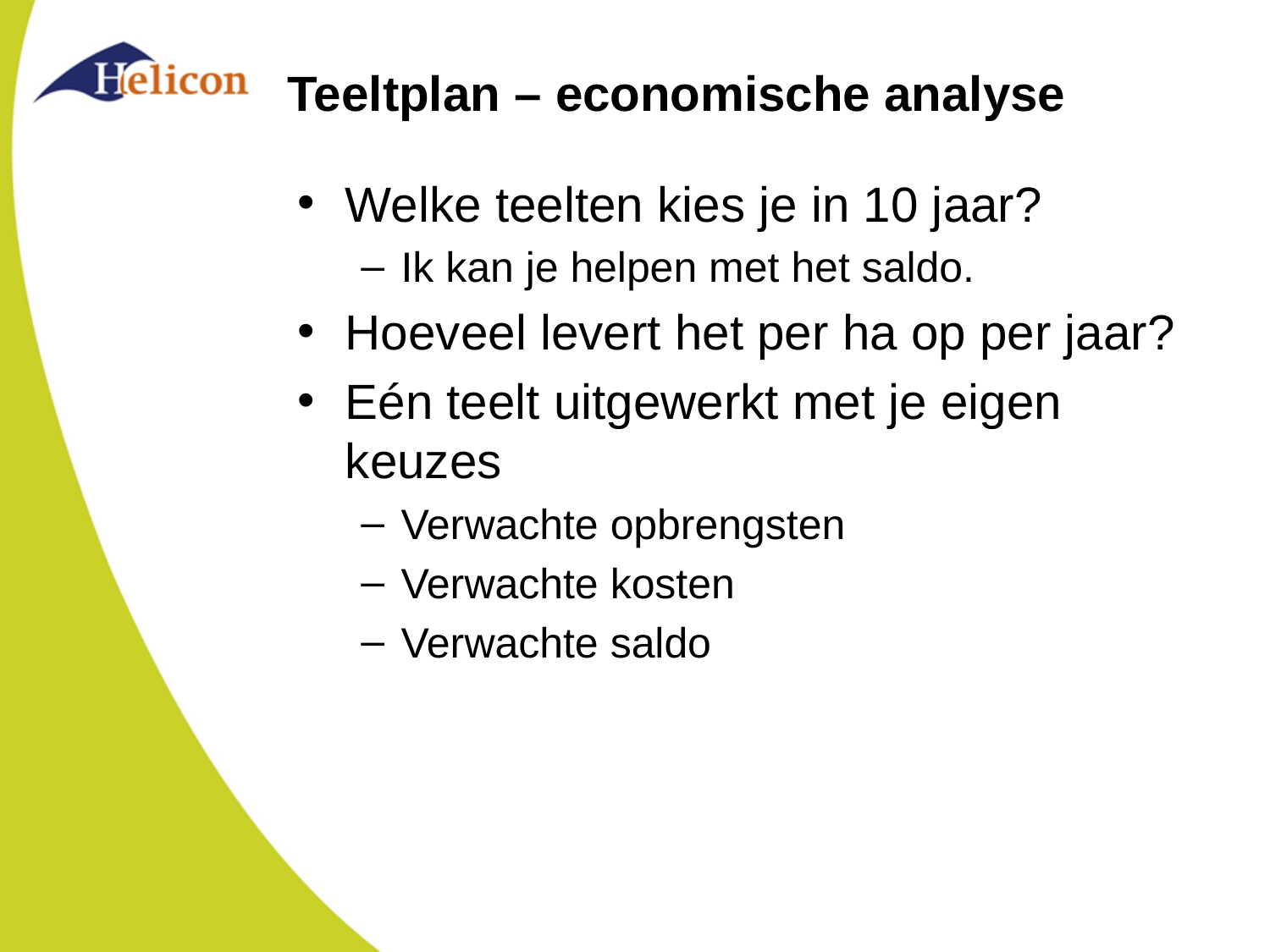

# Teeltplan – economische analyse
Welke teelten kies je in 10 jaar?
Ik kan je helpen met het saldo.
Hoeveel levert het per ha op per jaar?
Eén teelt uitgewerkt met je eigen keuzes
Verwachte opbrengsten
Verwachte kosten
Verwachte saldo